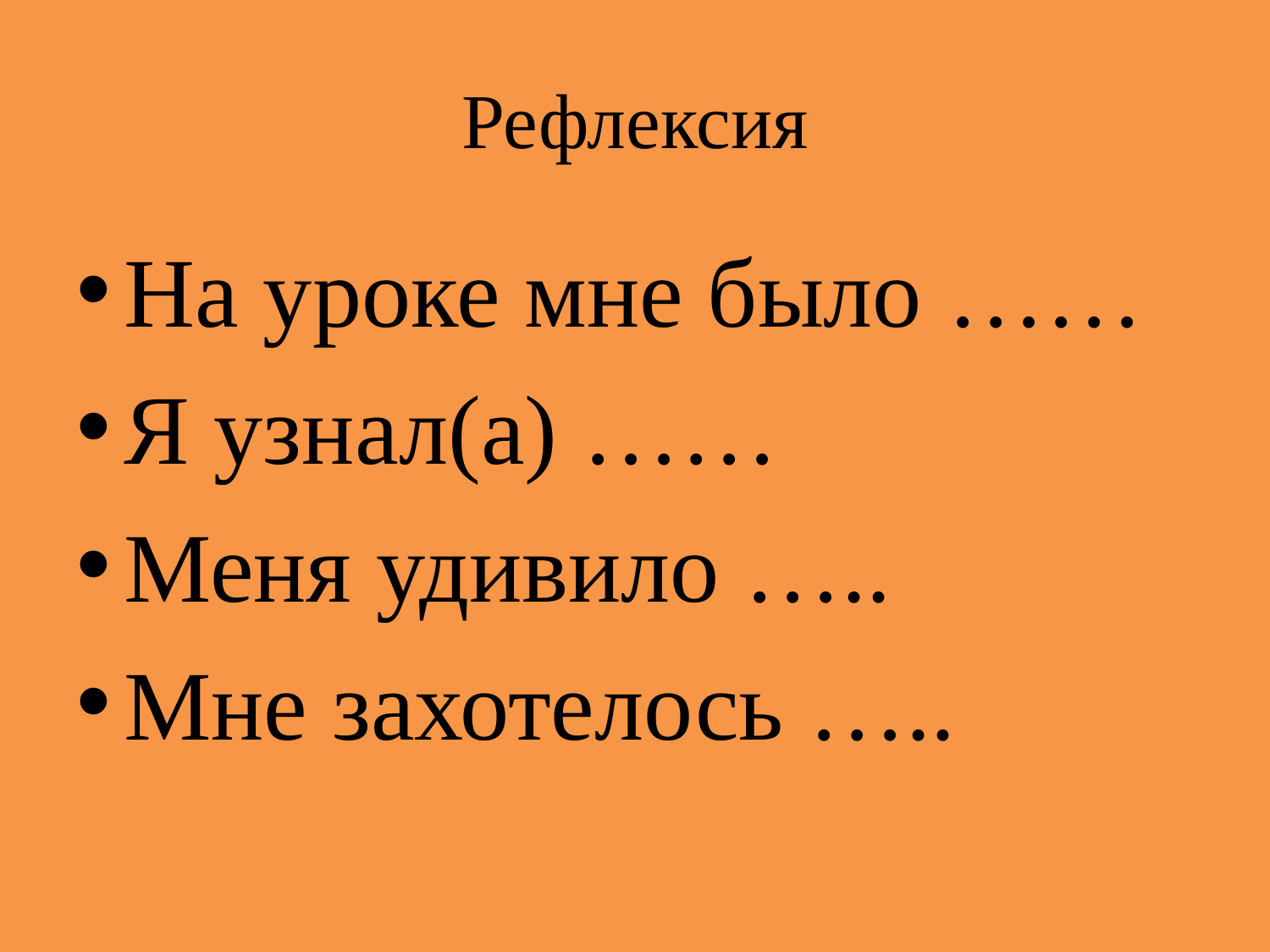

# Рефлексия
На уроке мне было ……
Я узнал(а) ……
Меня удивило …..
Мне захотелось …..